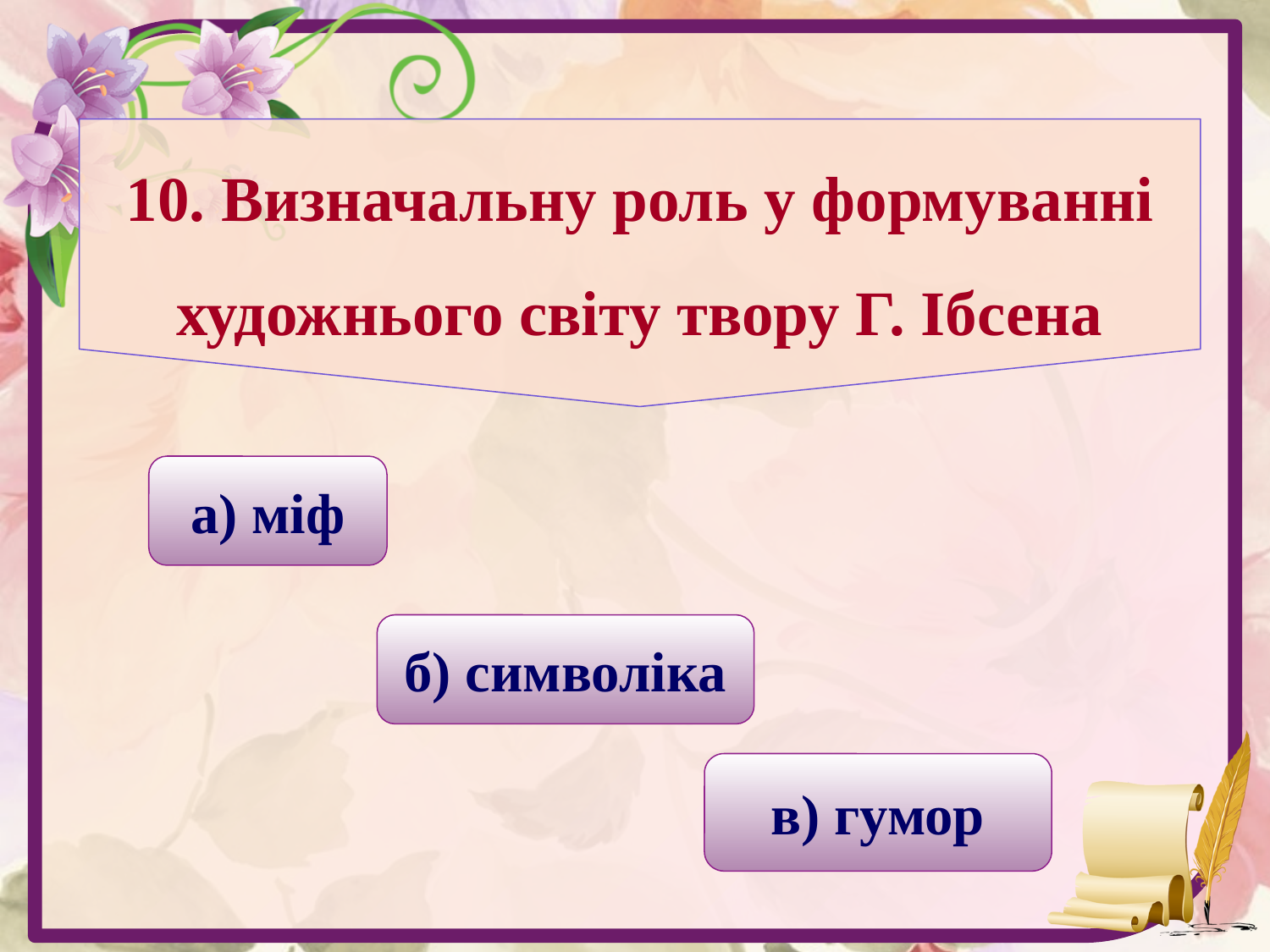

10. Визначальну роль у формуванні художнього світу твору Г. Ібсена

а) міф
б) символіка
в) гумор